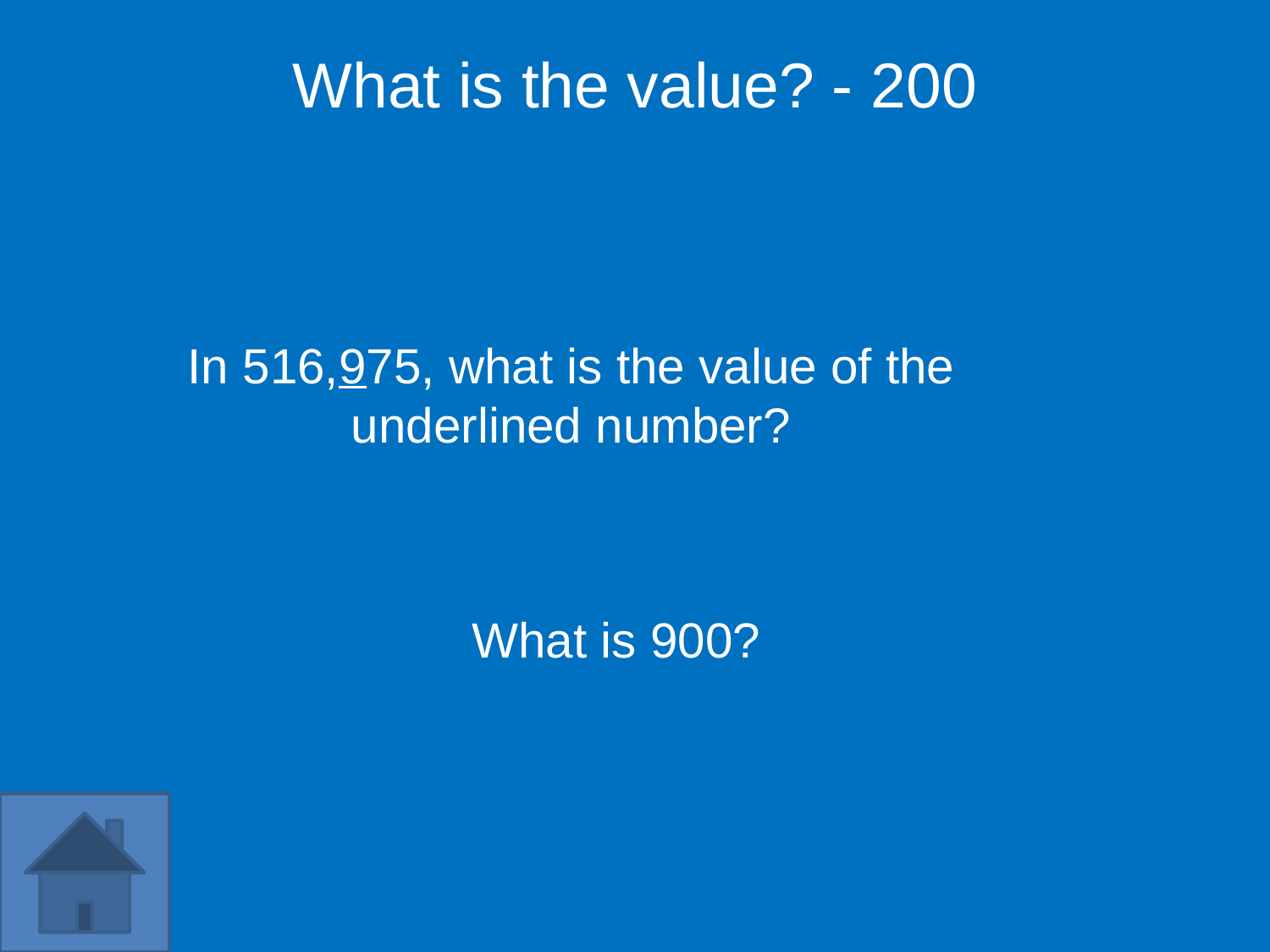

What is the value? - 200

What is 900?
In 516,975, what is the value of the underlined number?